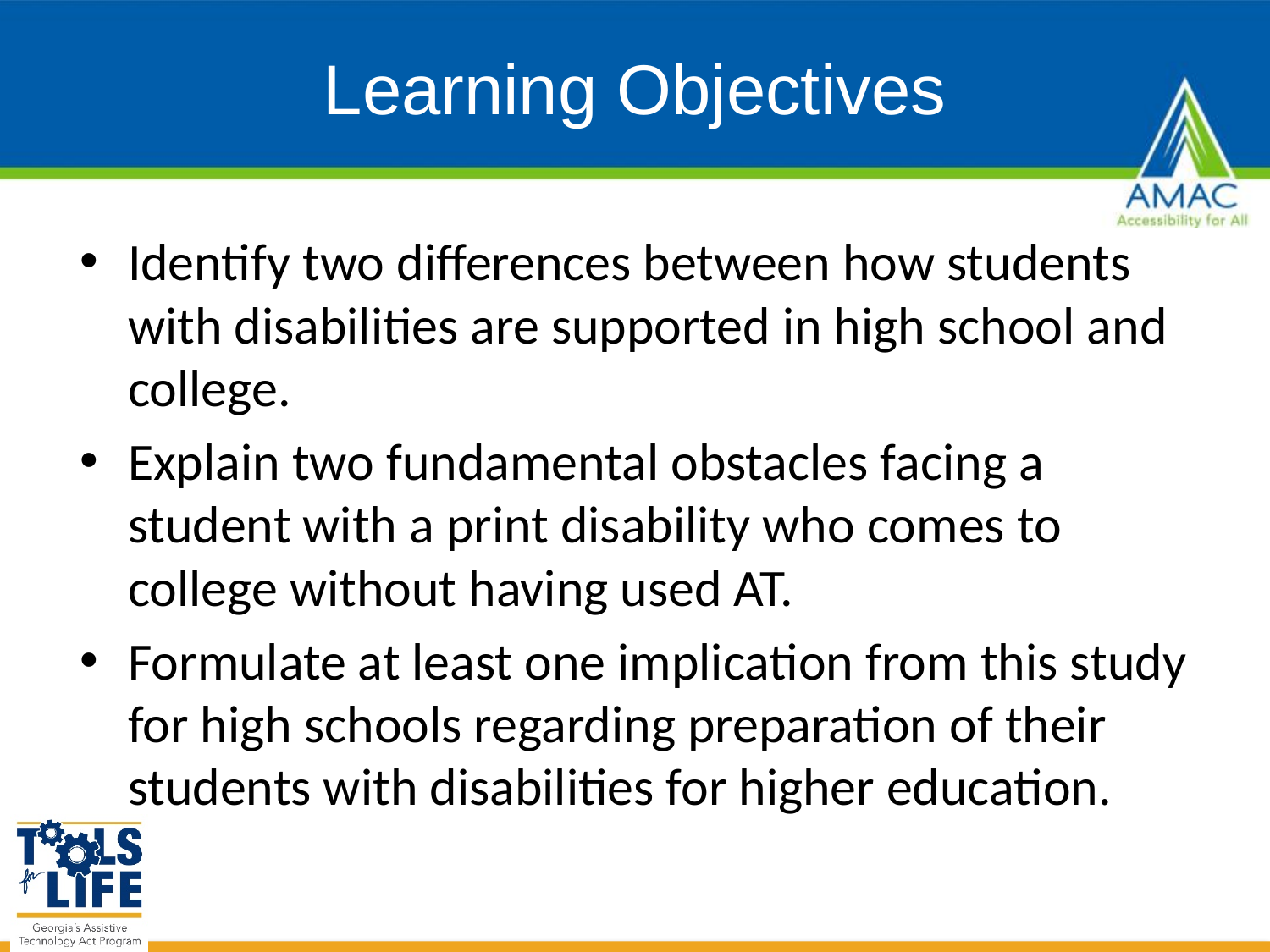

# Learning Objectives
Identify two differences between how students with disabilities are supported in high school and college.
Explain two fundamental obstacles facing a student with a print disability who comes to college without having used AT.
Formulate at least one implication from this study for high schools regarding preparation of their students with disabilities for higher education.